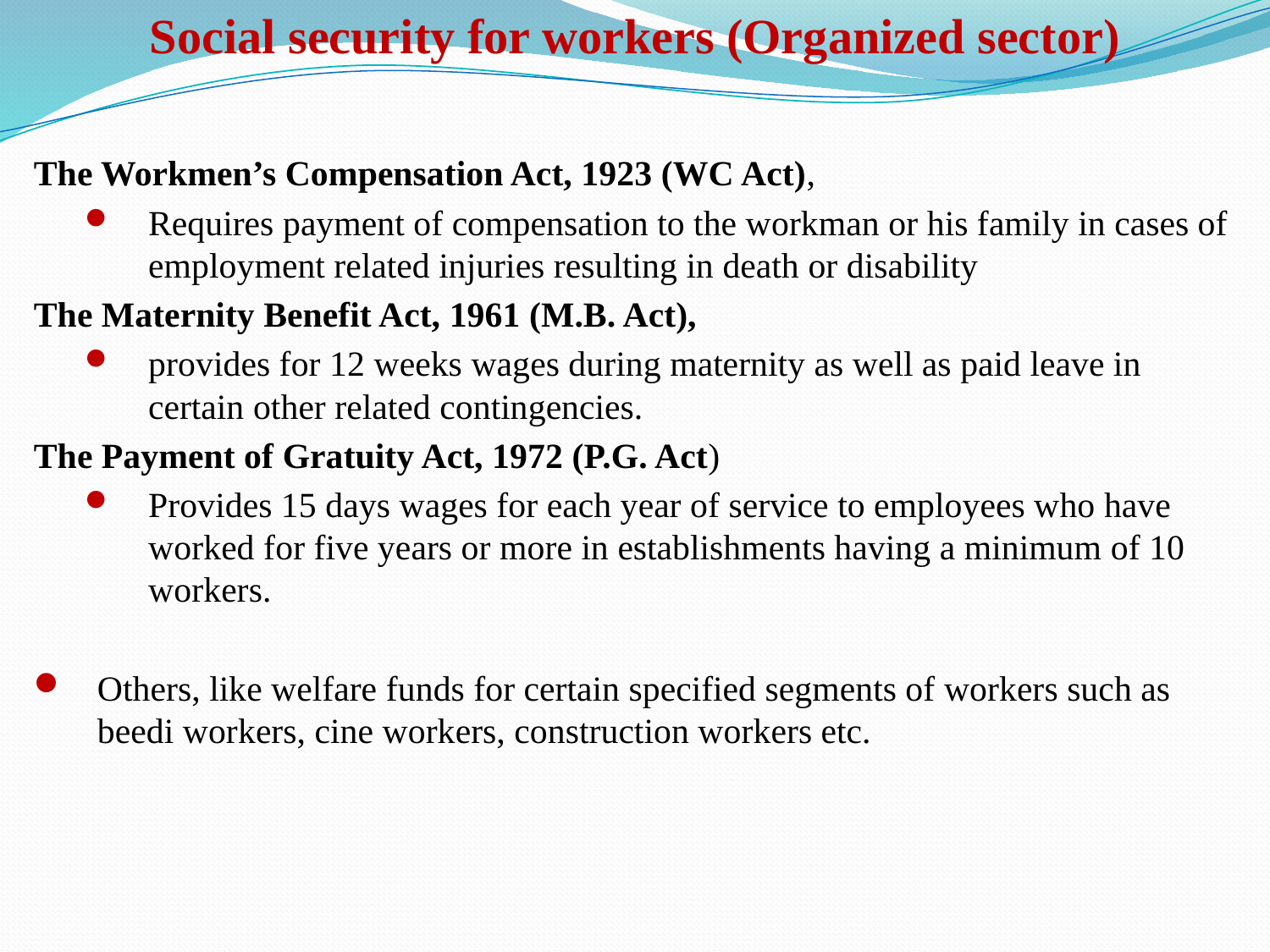

# Social security for workers (Organized sector)

The Workmen’s Compensation Act, 1923 (WC Act),
Requires payment of compensation to the workman or his family in cases of employment related injuries resulting in death or disability
The Maternity Benefit Act, 1961 (M.B. Act),
provides for 12 weeks wages during maternity as well as paid leave in certain other related contingencies.
The Payment of Gratuity Act, 1972 (P.G. Act)
Provides 15 days wages for each year of service to employees who have worked for five years or more in establishments having a minimum of 10 workers.

Others, like welfare funds for certain specified segments of workers such as beedi workers, cine workers, construction workers etc.